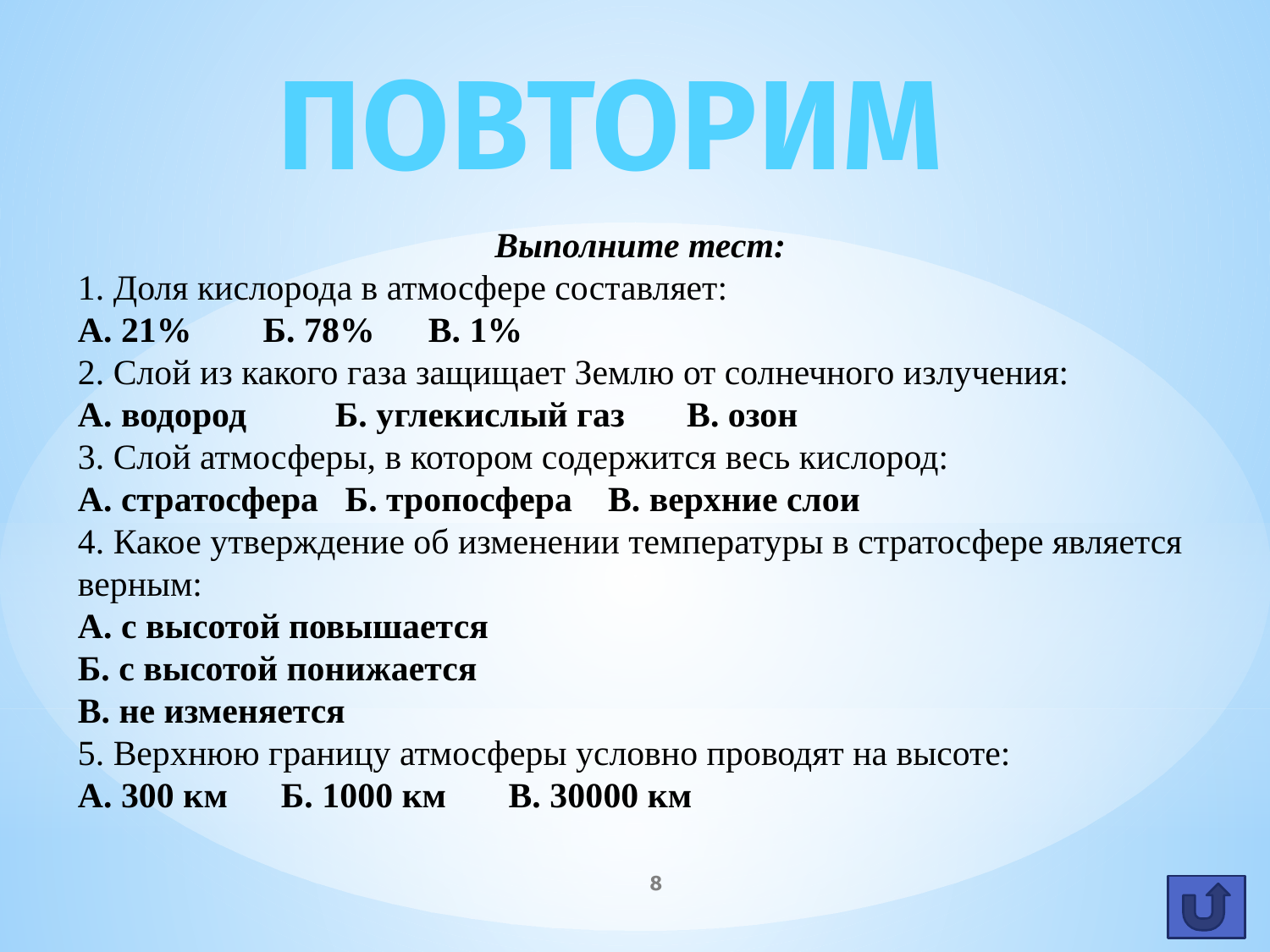

ПОВТОРИМ
Выполните тест:
1. Доля кислорода в атмосфере составляет:
А. 21%        Б. 78%      В. 1%
2. Слой из какого газа защищает Землю от солнечного излучения:
А. водород          Б. углекислый газ       В. озон
3. Слой атмосферы, в котором содержится весь кислород:
А. стратосфера   Б. тропосфера    В. верхние слои
4. Какое утверждение об изменении температуры в стратосфере является верным:
А. с высотой повышается
Б. с высотой понижается
В. не изменяется
5. Верхнюю границу атмосферы условно проводят на высоте:
А. 300 км      Б. 1000 км       В. 30000 км

8